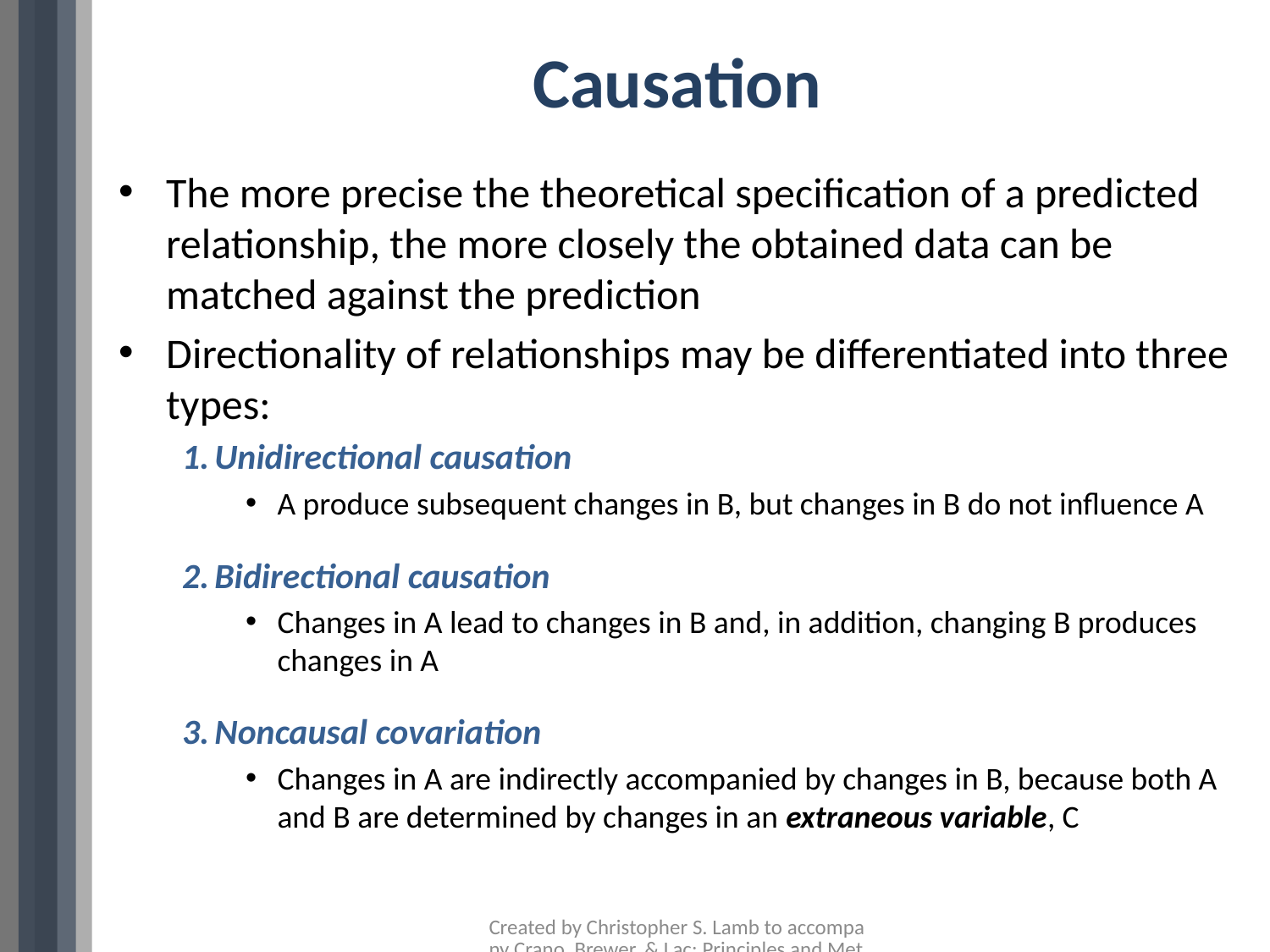

# Causation
The more precise the theoretical specification of a predicted relationship, the more closely the obtained data can be matched against the prediction
Directionality of relationships may be differentiated into three types:
Unidirectional causation
A produce subsequent changes in B, but changes in B do not influence A

Bidirectional causation
Changes in A lead to changes in B and, in addition, changing B produces changes in A

Noncausal covariation
Changes in A are indirectly accompanied by changes in B, because both A and B are determined by changes in an extraneous variable, C
Created by Christopher S. Lamb to accompany Crano, Brewer, & Lac: Principles and Methods of Social Research, 3rd Edition, 2015, Routledge/Taylor & Francis